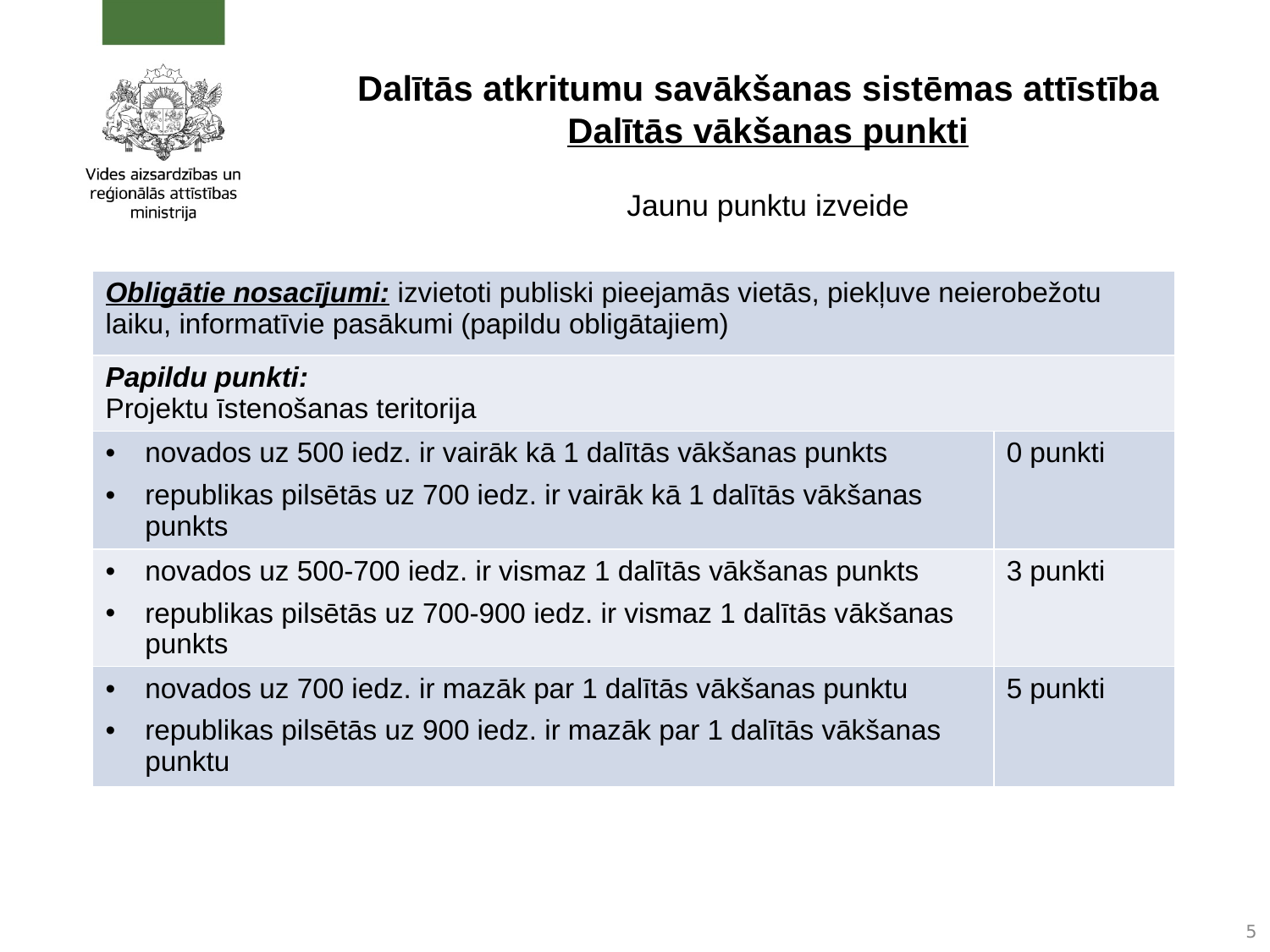

Dalītās atkritumu savākšanas sistēmas attīstība
Dalītās vākšanas punkti
Jaunu punktu izveide
| Obligātie nosacījumi: izvietoti publiski pieejamās vietās, piekļuve neierobežotu laiku, informatīvie pasākumi (papildu obligātajiem) |  |
| --- | --- |
| Papildu punkti: Projektu īstenošanas teritorija |  |
| novados uz 500 iedz. ir vairāk kā 1 dalītās vākšanas punkts republikas pilsētās uz 700 iedz. ir vairāk kā 1 dalītās vākšanas punkts | 0 punkti |
| novados uz 500-700 iedz. ir vismaz 1 dalītās vākšanas punkts republikas pilsētās uz 700-900 iedz. ir vismaz 1 dalītās vākšanas punkts | 3 punkti |
| novados uz 700 iedz. ir mazāk par 1 dalītās vākšanas punktu republikas pilsētās uz 900 iedz. ir mazāk par 1 dalītās vākšanas punktu | 5 punkti |
5